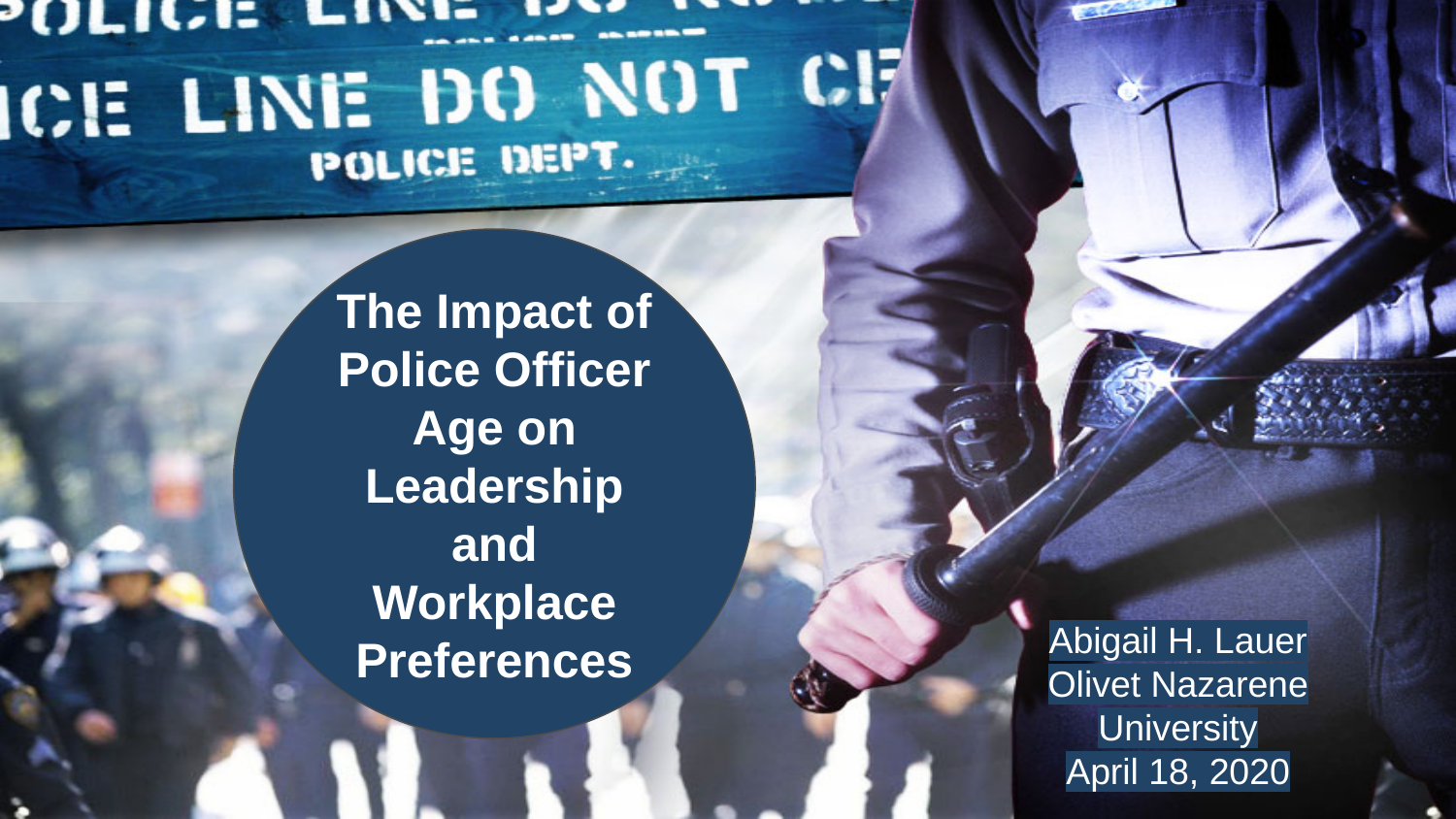

The Impact of Police Officer Age on Leadership and Workplace Preferences
Abigail H. Lauer
Olivet Nazarene University
April 18, 2020